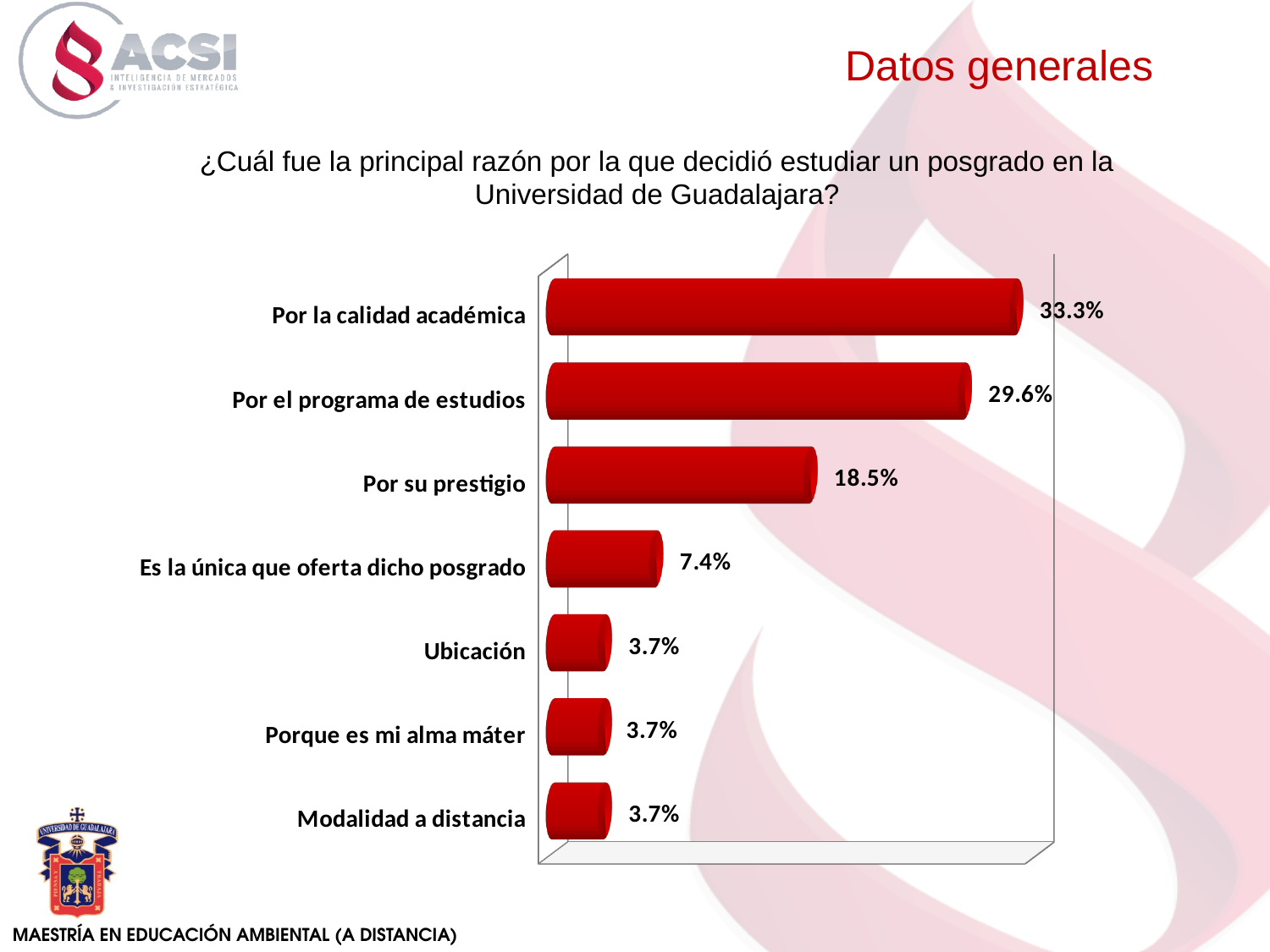

Datos generales

[unsupported chart]

¿Cuál fue la principal razón por la que decidió estudiar un posgrado en la Universidad de Guadalajara?